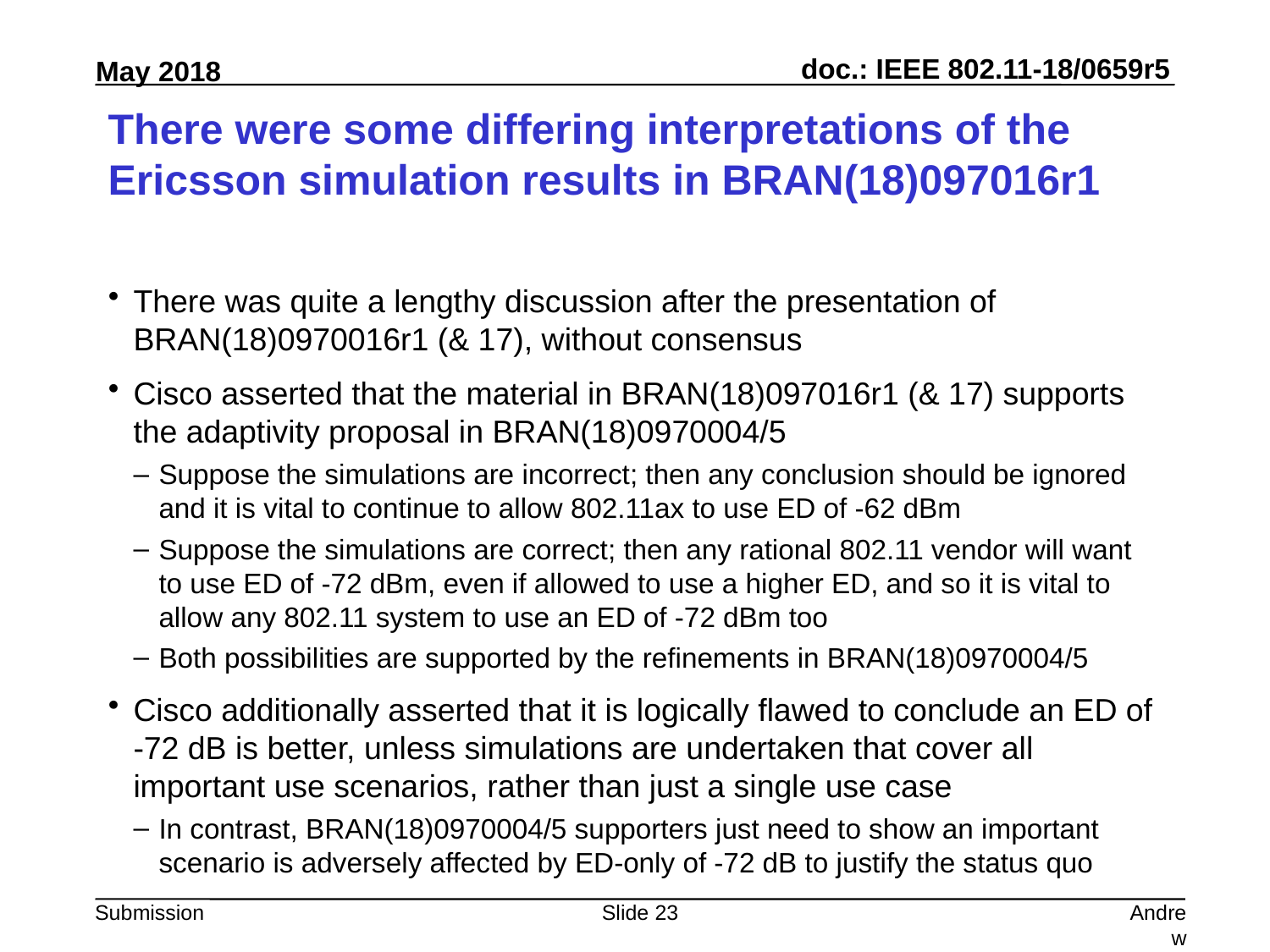

# There were some differing interpretations of the Ericsson simulation results in BRAN(18)097016r1
There was quite a lengthy discussion after the presentation of BRAN(18)0970016r1 (& 17), without consensus
Cisco asserted that the material in BRAN(18)097016r1 (& 17) supports the adaptivity proposal in BRAN(18)0970004/5
Suppose the simulations are incorrect; then any conclusion should be ignored and it is vital to continue to allow 802.11ax to use ED of -62 dBm
Suppose the simulations are correct; then any rational 802.11 vendor will want to use ED of -72 dBm, even if allowed to use a higher ED, and so it is vital to allow any 802.11 system to use an ED of -72 dBm too
Both possibilities are supported by the refinements in BRAN(18)0970004/5
Cisco additionally asserted that it is logically flawed to conclude an ED of -72 dB is better, unless simulations are undertaken that cover all important use scenarios, rather than just a single use case
In contrast, BRAN(18)0970004/5 supporters just need to show an important scenario is adversely affected by ED-only of -72 dB to justify the status quo
Slide 23
Andrew Myles, Cisco